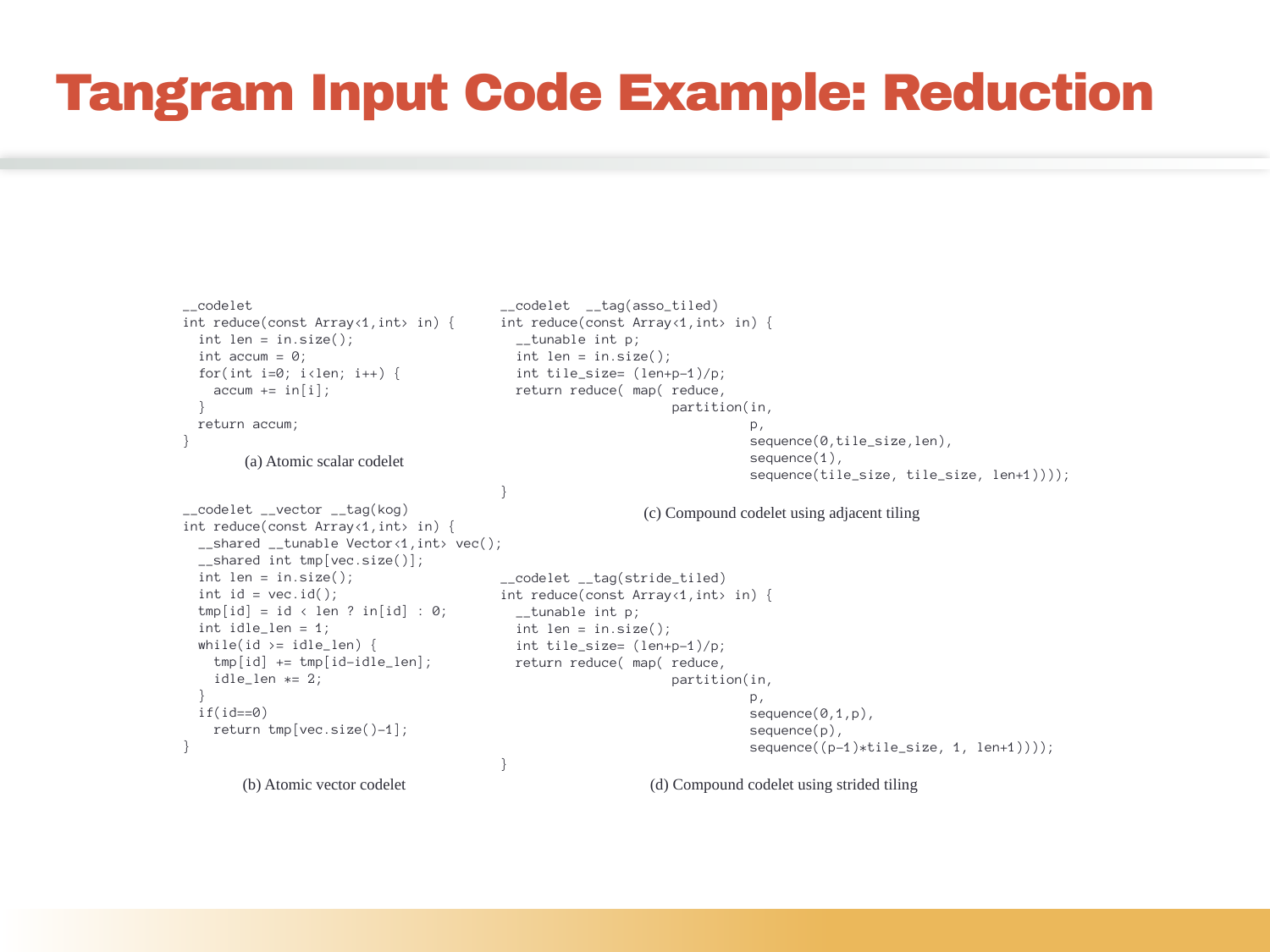

# Tangram Input Code Example: Reduction
__codelet
int reduce(const Array<1,int> in) {
  int len = in.size();
  int accum = 0;
  for(int i=0; i<len; i++) {
    accum += in[i];
  }
  return accum;
}
__codelet  __tag(asso_tiled)
int reduce(const Array<1,int> in) {
  __tunable int p;
  int len = in.size();
  int tile_size= (len+p-1)/p;
  return reduce( map( reduce,
                      partition(in,
                                p,
                                sequence(0,tile_size,len),
                                sequence(1),
                                sequence(tile_size, tile_size, len+1))));
}
(a) Atomic scalar codelet
__codelet __vector __tag(kog)
int reduce(const Array<1,int> in) {
  __shared __tunable Vector<1,int> vec();
  __shared int tmp[vec.size()];
  int len = in.size();
  int id = vec.id();
  tmp[id] = id < len ? in[id] : 0;
  int idle_len = 1;
  while(id >= idle_len) {
    tmp[id] += tmp[id-idle_len];
    idle_len *= 2;
  }
  if(id==0)
    return tmp[vec.size()-1];
}
(c) Compound codelet using adjacent tiling
__codelet __tag(stride_tiled)
int reduce(const Array<1,int> in) {
  __tunable int p;
  int len = in.size();
  int tile_size= (len+p-1)/p;
  return reduce( map( reduce,
                      partition(in,
                                p,
                                sequence(0,1,p),
                                sequence(p),
                                sequence((p-1)*tile_size, 1, len+1))));
}
(b) Atomic vector codelet
(d) Compound codelet using strided tiling